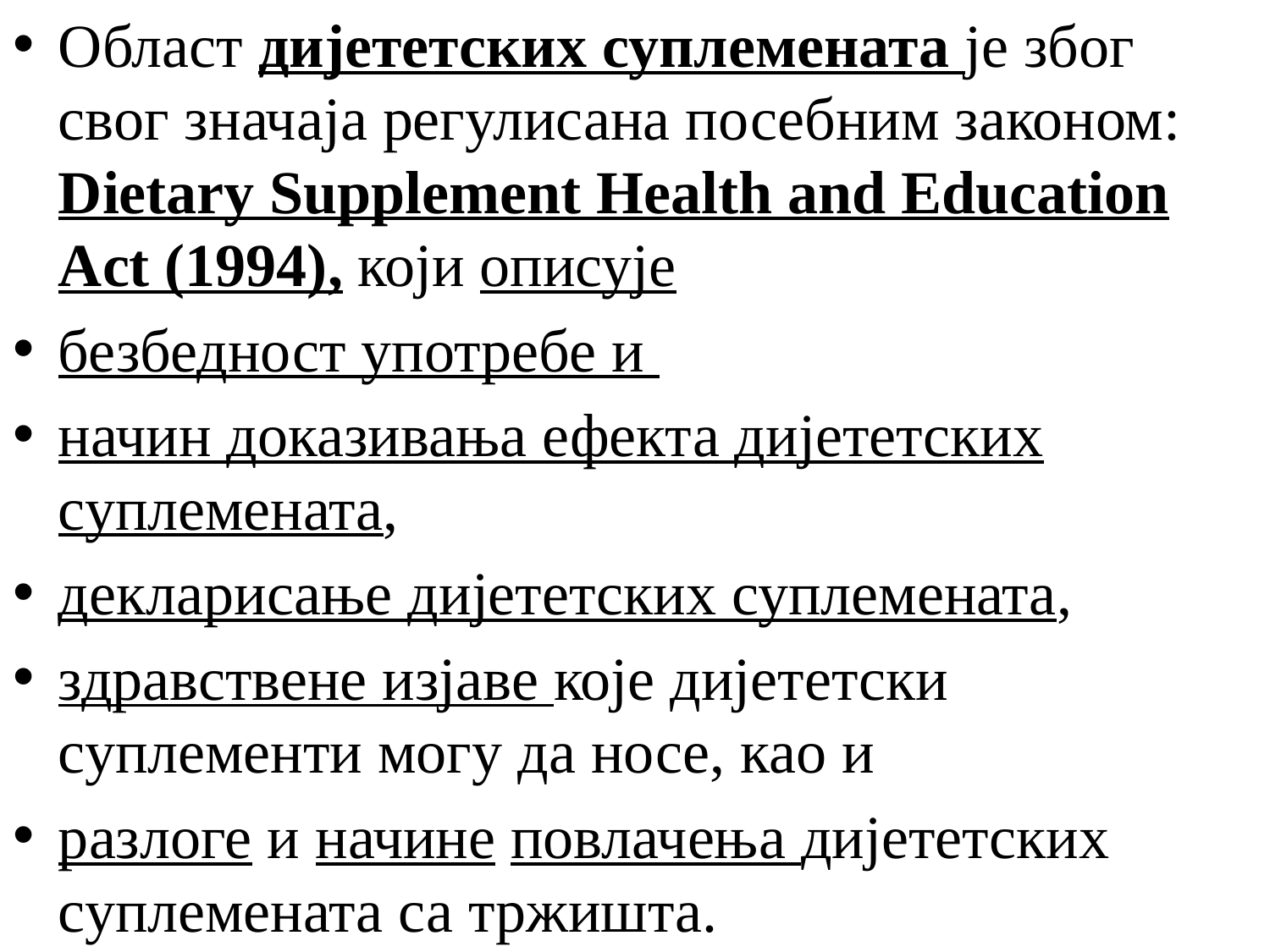

Област дијететских суплемената је због свог значаја регулисана посебним законом: Dietary Supplement Health and Education Act (1994), који описује
безбедност употребе и
начин доказивања ефекта дијететских суплемената,
декларисање дијететских суплемената,
здравствене изјаве које дијететски суплементи могу да носе, као и
разлоге и начине повлачења дијететских суплемената са тржишта.